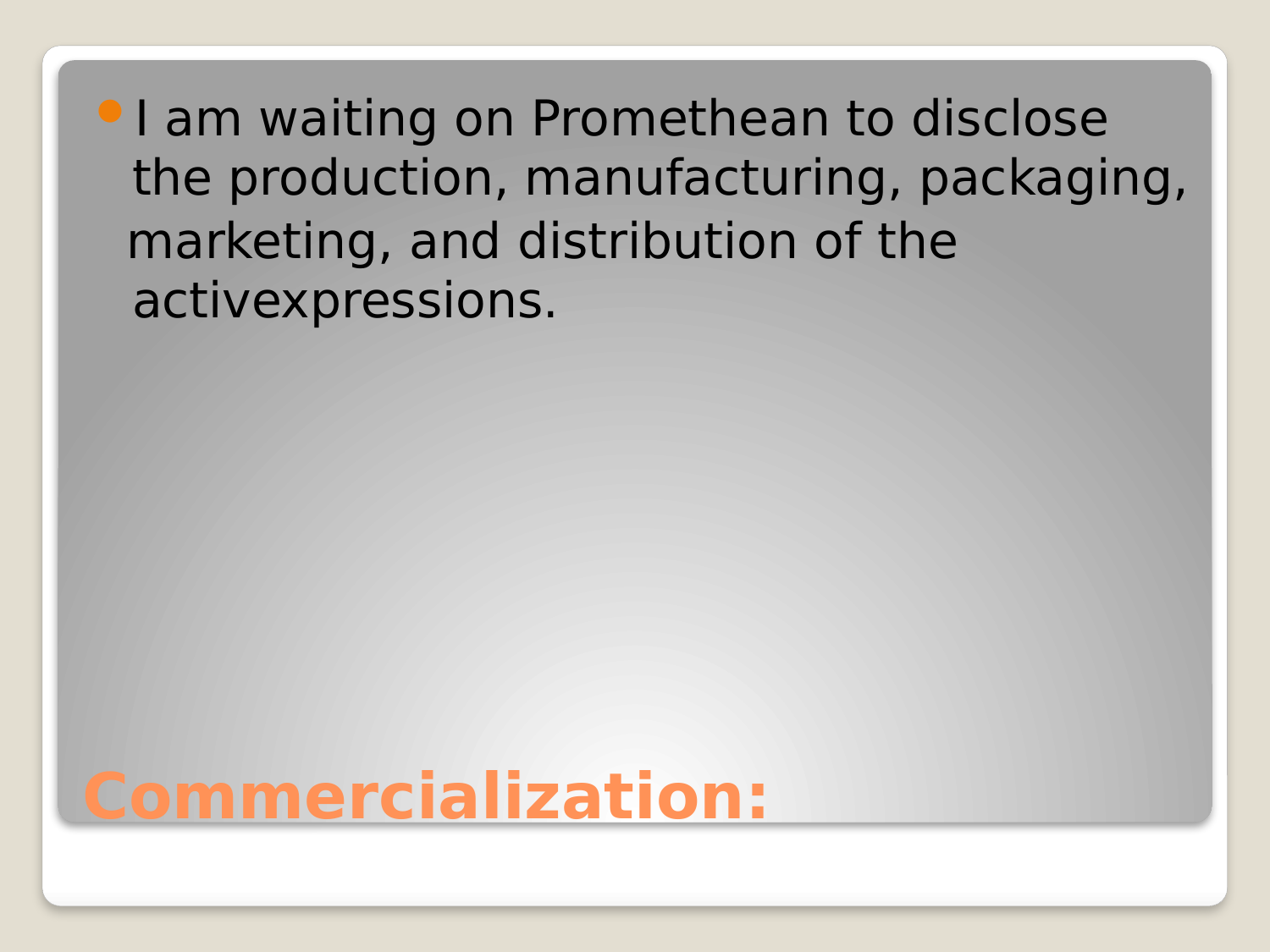

I am waiting on Promethean to disclose the production, manufacturing, packaging,
  marketing, and distribution of the activexpressions.
# Commercialization: